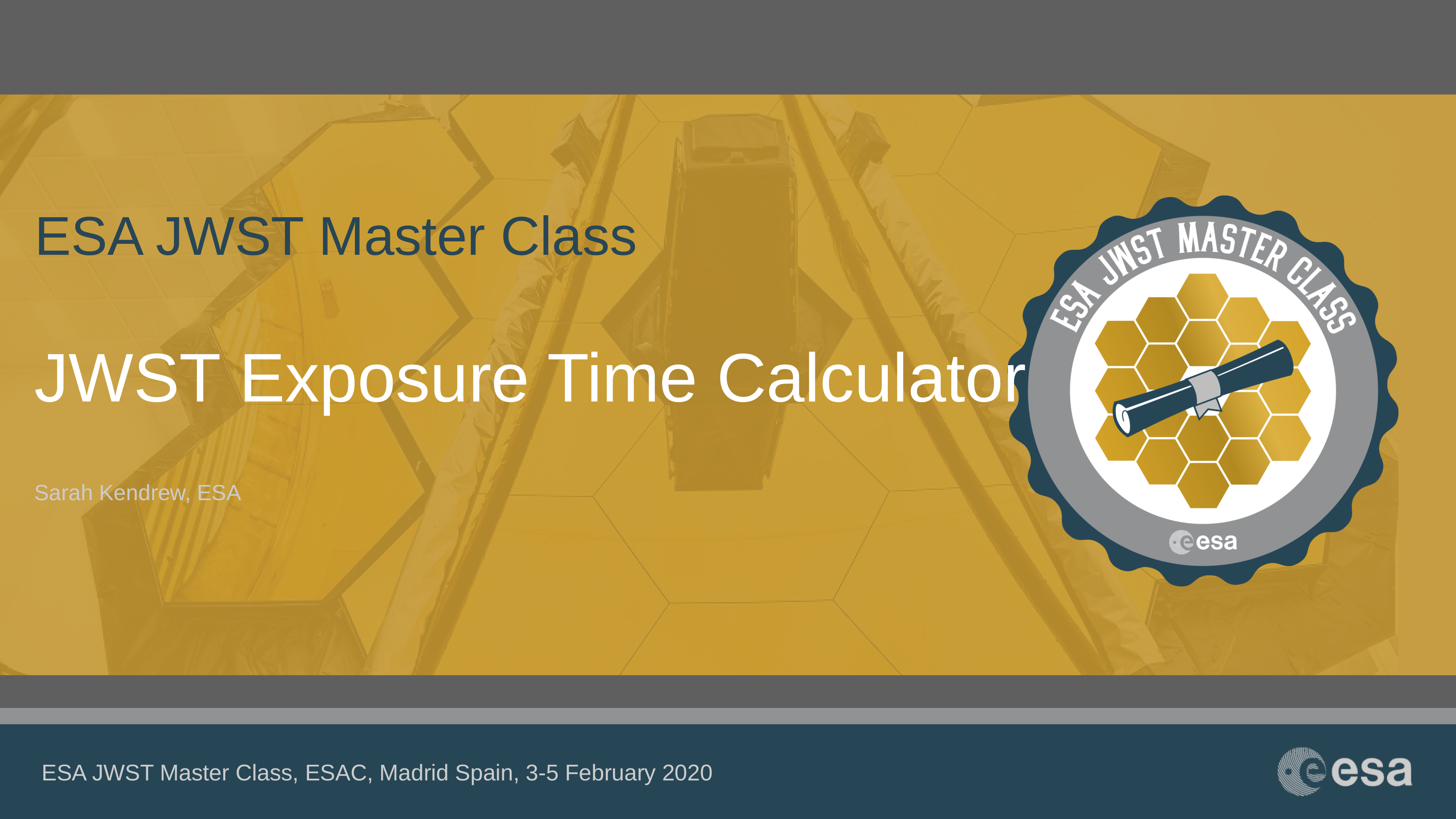

# JWST Exposure Time Calculator
Sarah Kendrew, ESA